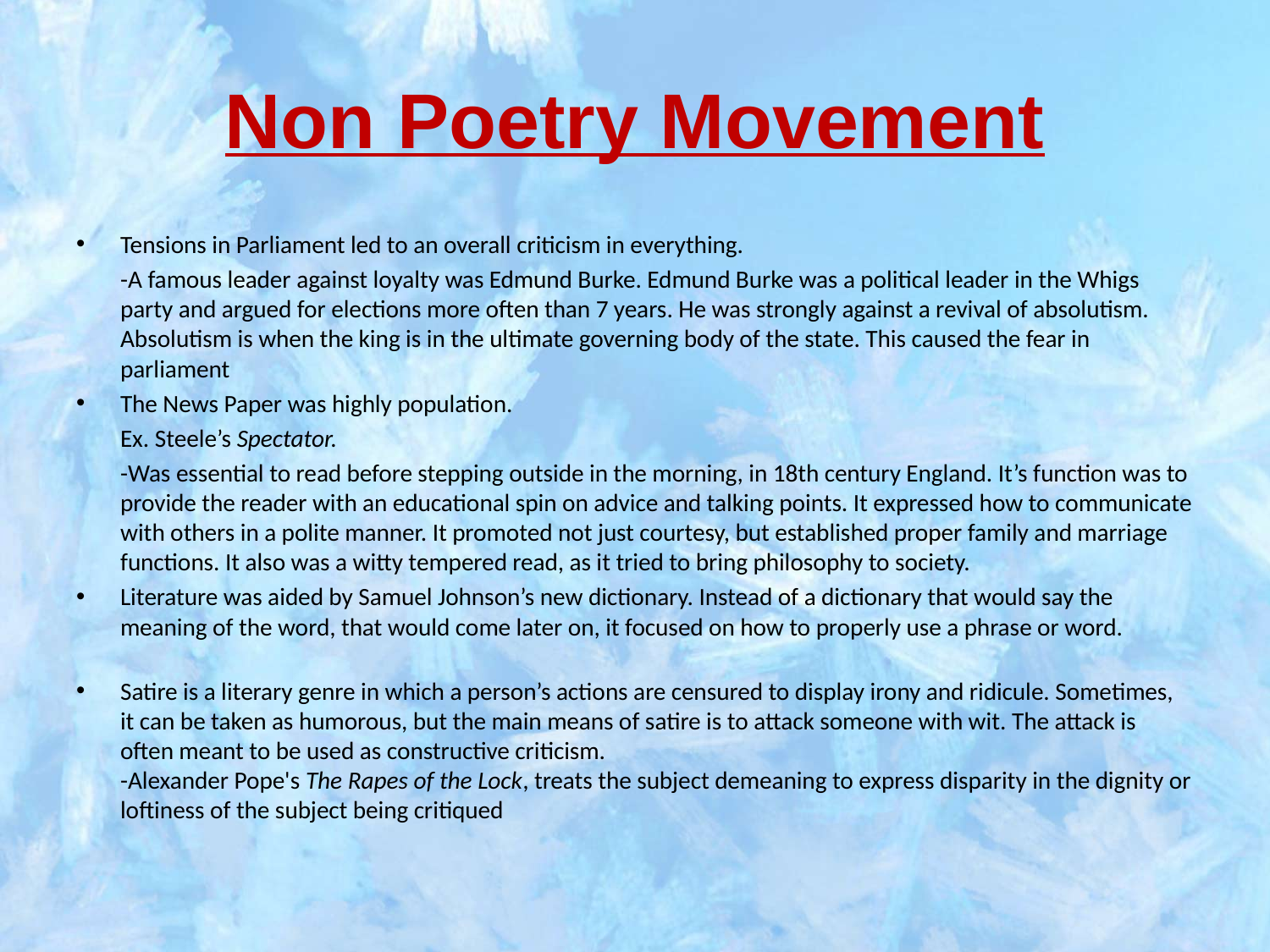

# Non Poetry Movement
Tensions in Parliament led to an overall criticism in everything.
		-A famous leader against loyalty was Edmund Burke. Edmund Burke was a political leader in the Whigs party and argued for elections more often than 7 years. He was strongly against a revival of absolutism. Absolutism is when the king is in the ultimate governing body of the state. This caused the fear in parliament
The News Paper was highly population.
		Ex. Steele’s Spectator.
			-Was essential to read before stepping outside in the morning, in 18th century England. It’s function was to provide the reader with an educational spin on advice and talking points. It expressed how to communicate with others in a polite manner. It promoted not just courtesy, but established proper family and marriage functions. It also was a witty tempered read, as it tried to bring philosophy to society.
Literature was aided by Samuel Johnson’s new dictionary. Instead of a dictionary that would say the meaning of the word, that would come later on, it focused on how to properly use a phrase or word.
Satire is a literary genre in which a person’s actions are censured to display irony and ridicule. Sometimes, it can be taken as humorous, but the main means of satire is to attack someone with wit. The attack is often meant to be used as constructive criticism.
	-Alexander Pope's The Rapes of the Lock, treats the subject demeaning to express disparity in the dignity or loftiness of the subject being critiqued